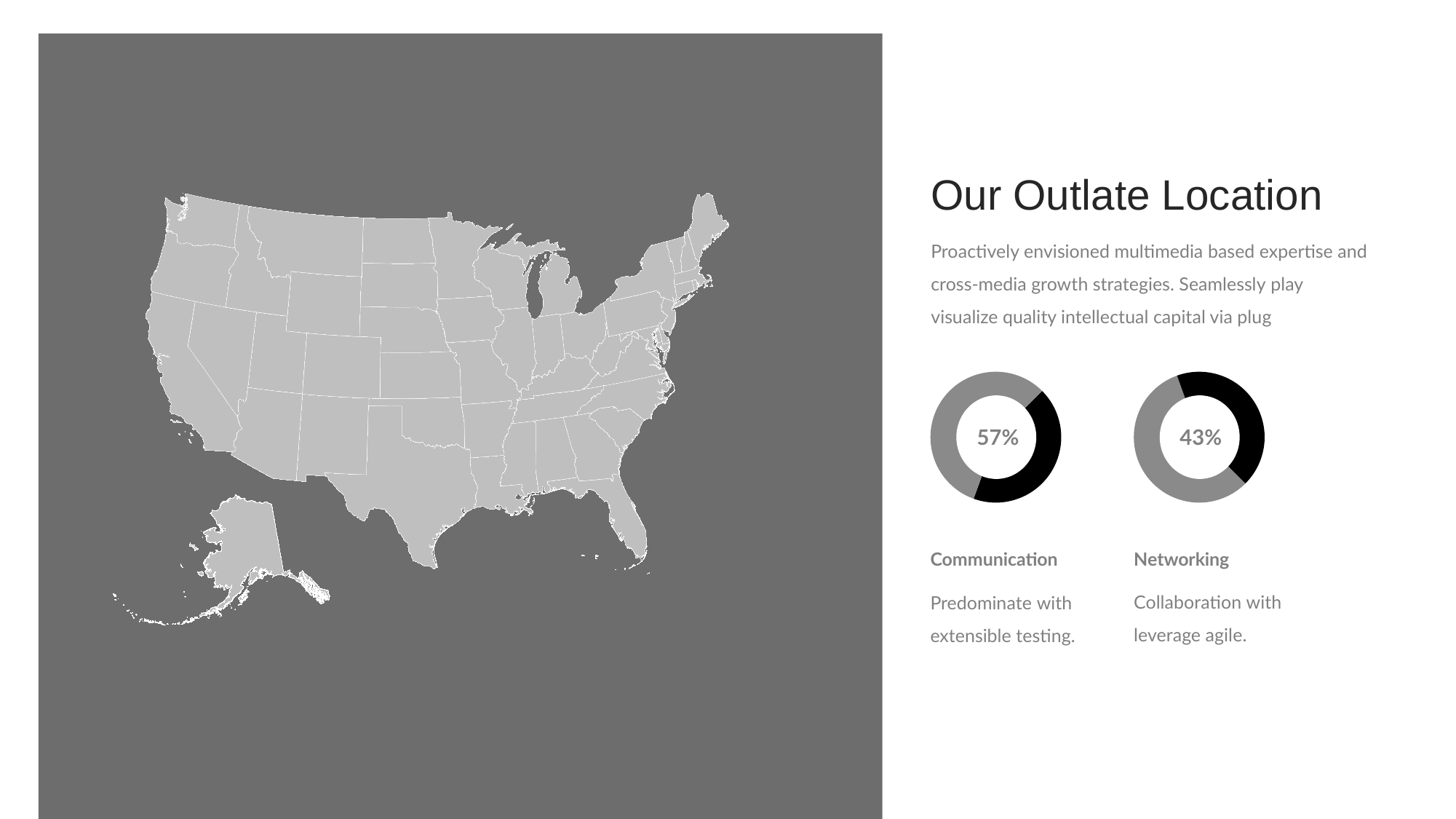

Our Outlate Location
Proactively envisioned multimedia based expertise and cross-media growth strategies. Seamlessly play visualize quality intellectual capital via plug

### Chart

| Category | Sales |
|---|---|
| 1st Qtr | 43.0 |
| 2nd Qtr | 57.0 |
57%

### Chart

| Category | Sales |
|---|---|
| 1st Qtr | 57.0 |
| 2nd Qtr | 43.0 |
43%
Communication
Networking
Collaboration with leverage agile.
Predominate with extensible testing.